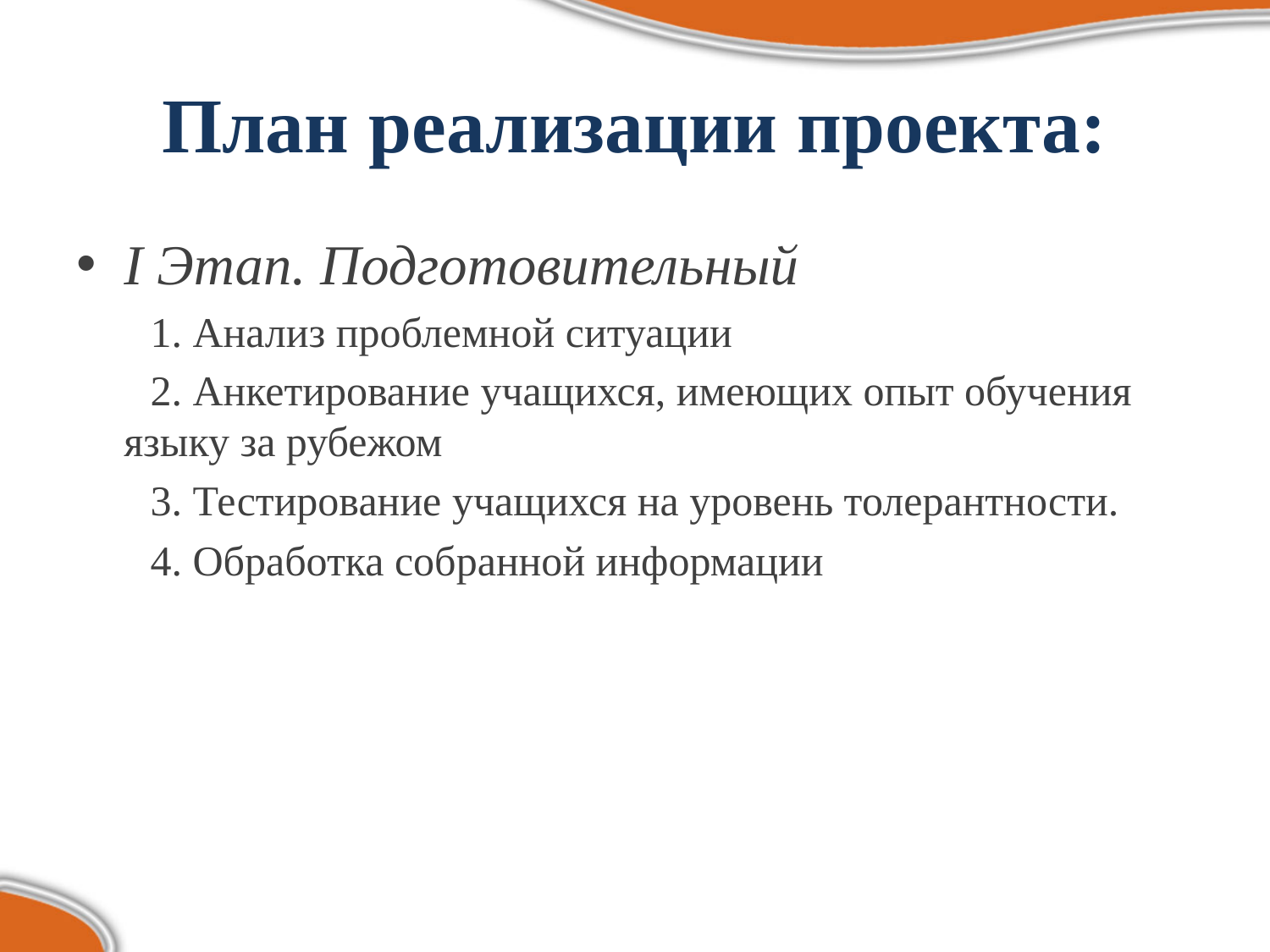

# План реализации проекта:
I Этап. Подготовительный
       1. Анализ проблемной ситуации
       2. Анкетирование учащихся, имеющих опыт обучения   языку за рубежом
       3. Тестирование учащихся на уровень толерантности.
       4. Обработка собранной информации